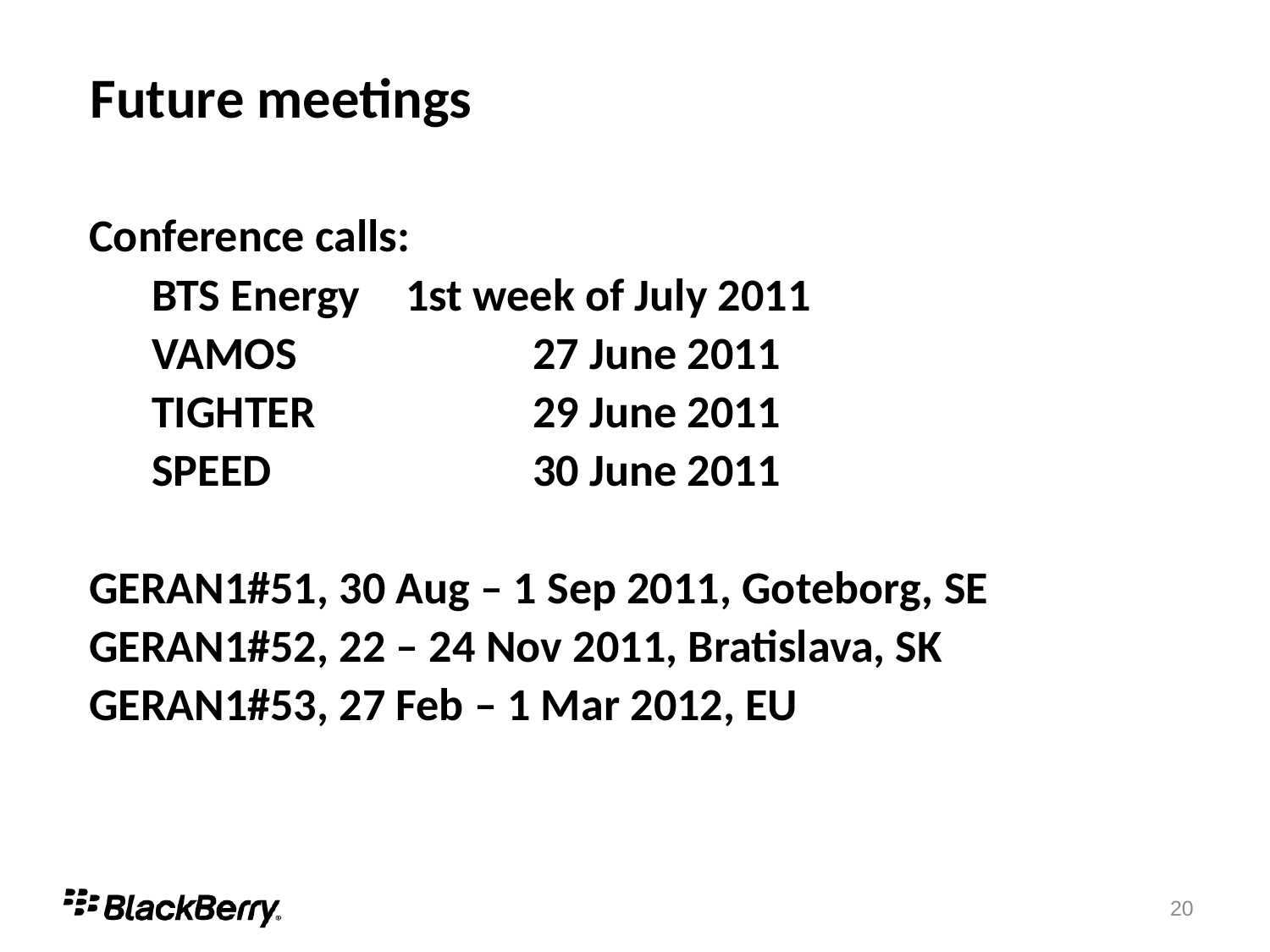

# Future meetings
Conference calls:
	BTS Energy	1st week of July 2011
	VAMOS		27 June 2011
	TIGHTER 		29 June 2011
	SPEED 		30 June 2011

GERAN1#51, 30 Aug – 1 Sep 2011, Goteborg, SE
GERAN1#52, 22 – 24 Nov 2011, Bratislava, SK
GERAN1#53, 27 Feb – 1 Mar 2012, EU
20